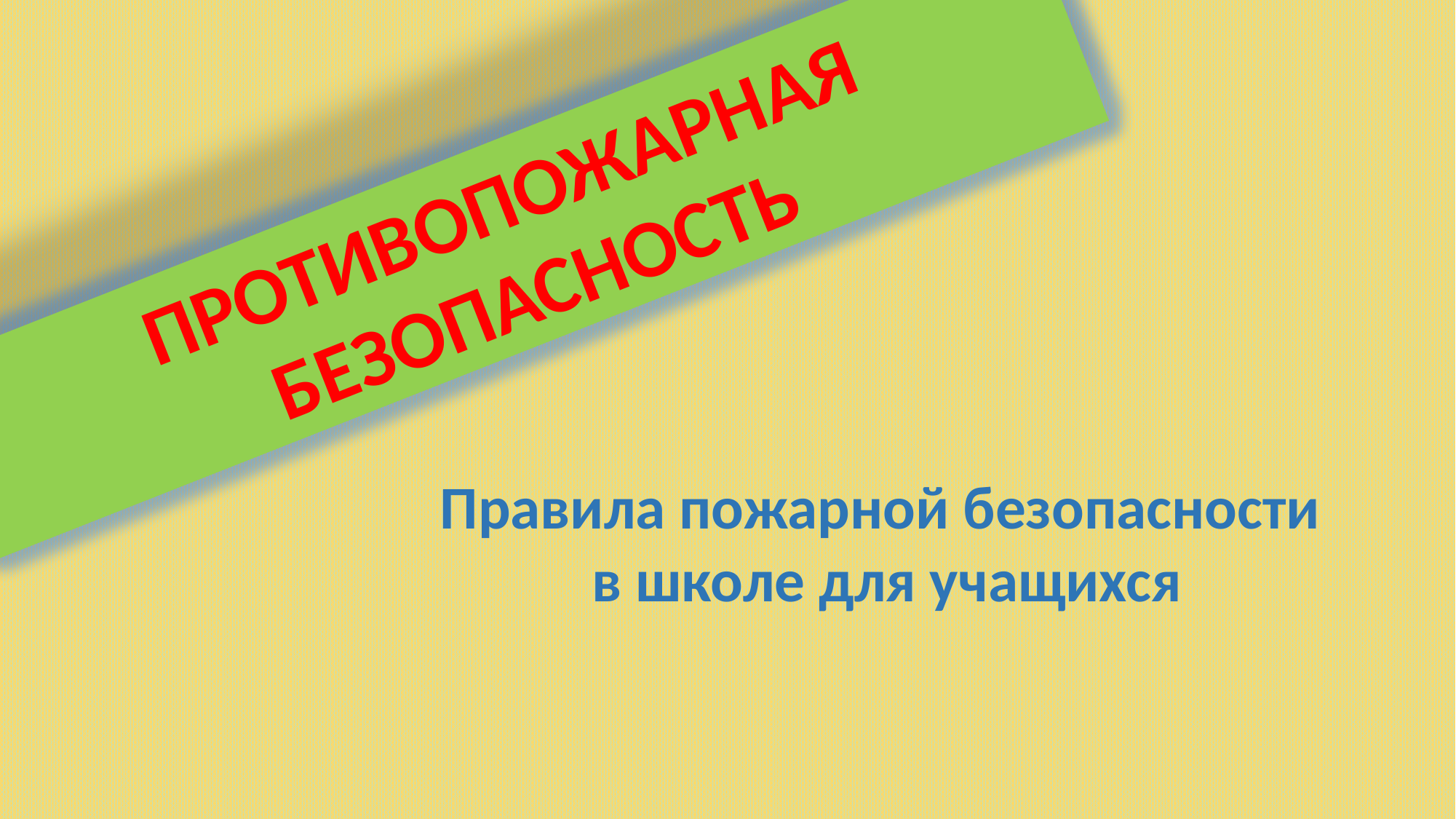

ПРОТИВОПОЖАРНАЯ БЕЗОПАСНОСТЬ
Правила пожарной безопасности
в школе для учащихся